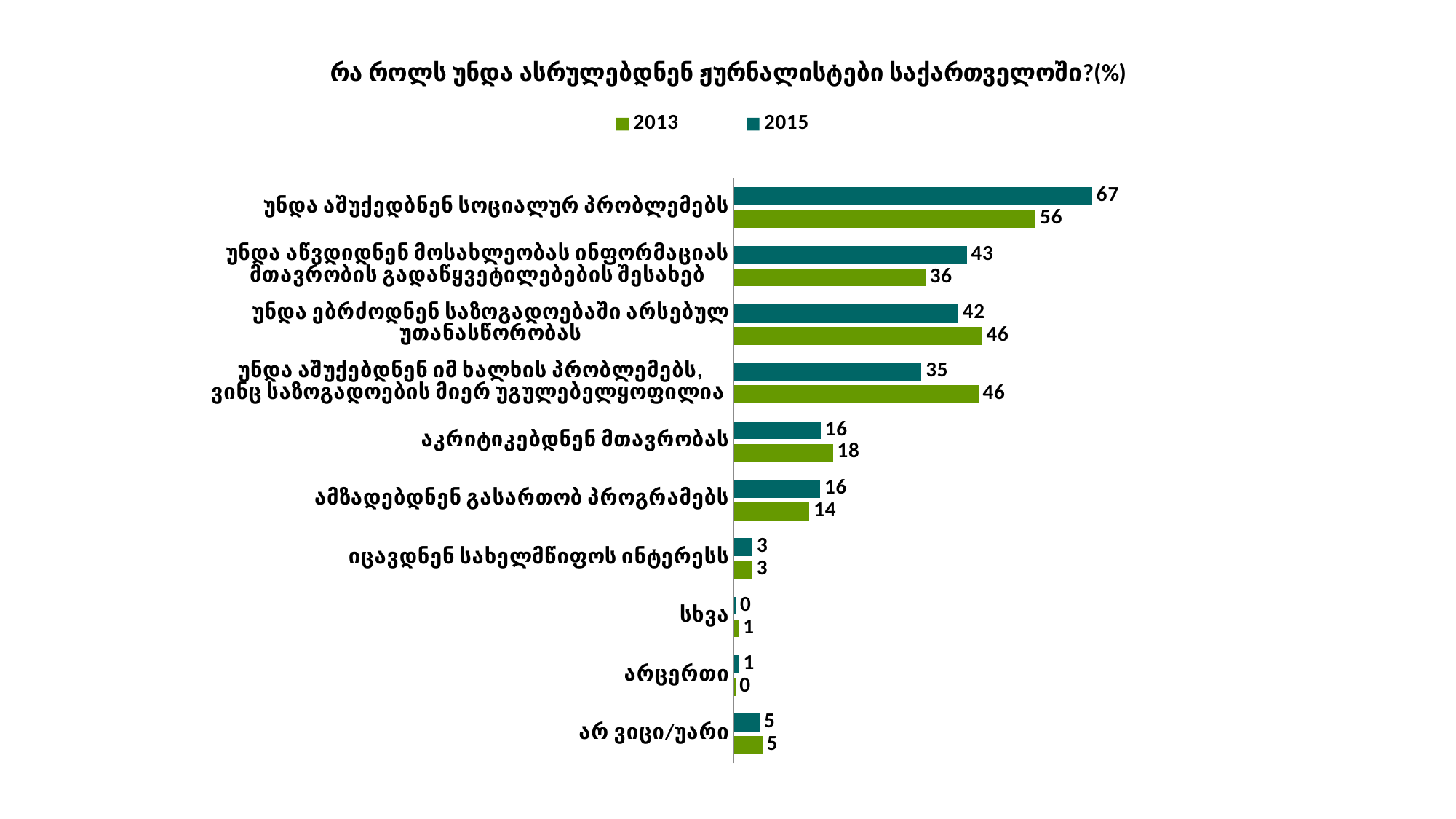

### Chart: რა როლს უნდა ასრულებდნენ ჟურნალისტები საქართველოში?(%)

| Category | 2015 | 2013 |
|---|---|---|
| უნდა აშუქედბნენ სოციალურ პრობლემებს | 66.70133504493025 | 56.175217109304484 |
| უნდა აწვდიდნენ მოსახლეობას ინფორმაციას მთავრობის გადაწყვეტილებების შესახებ | 43.36602165787226 | 35.691712958368335 |
| უნდა ებრძოდნენ საზოგადოებაში არსებულ უთანასწორობას | 41.7880667794785 | 46.2147926278695 |
| უნდა აშუქებდნენ იმ ხალხის პრობლემებს, ვინც საზოგადოების მიერ უგულებელყოფილია  | 34.937473474045504 | 45.534681824165965 |
| აკრიტიკებდნენ მთავრობას | 16.201355047243002 | 18.45001188401604 |
| ამზადებდნენ გასართობ პროგრამებს | 16.064532776222613 | 14.07110109414333 |
| იცავდნენ სახელმწიფოს ინტერესს | 3.4890716433852162 | 3.4295917004404814 |
| სხვა | 0.3667566403433687 | 0.9597043118432534 |
| არცერთი | 0.9676857878390384 | 0.27659435648404435 |
| არ ვიცი/უარი | 4.8575991646924335 | 5.312228498441803 |